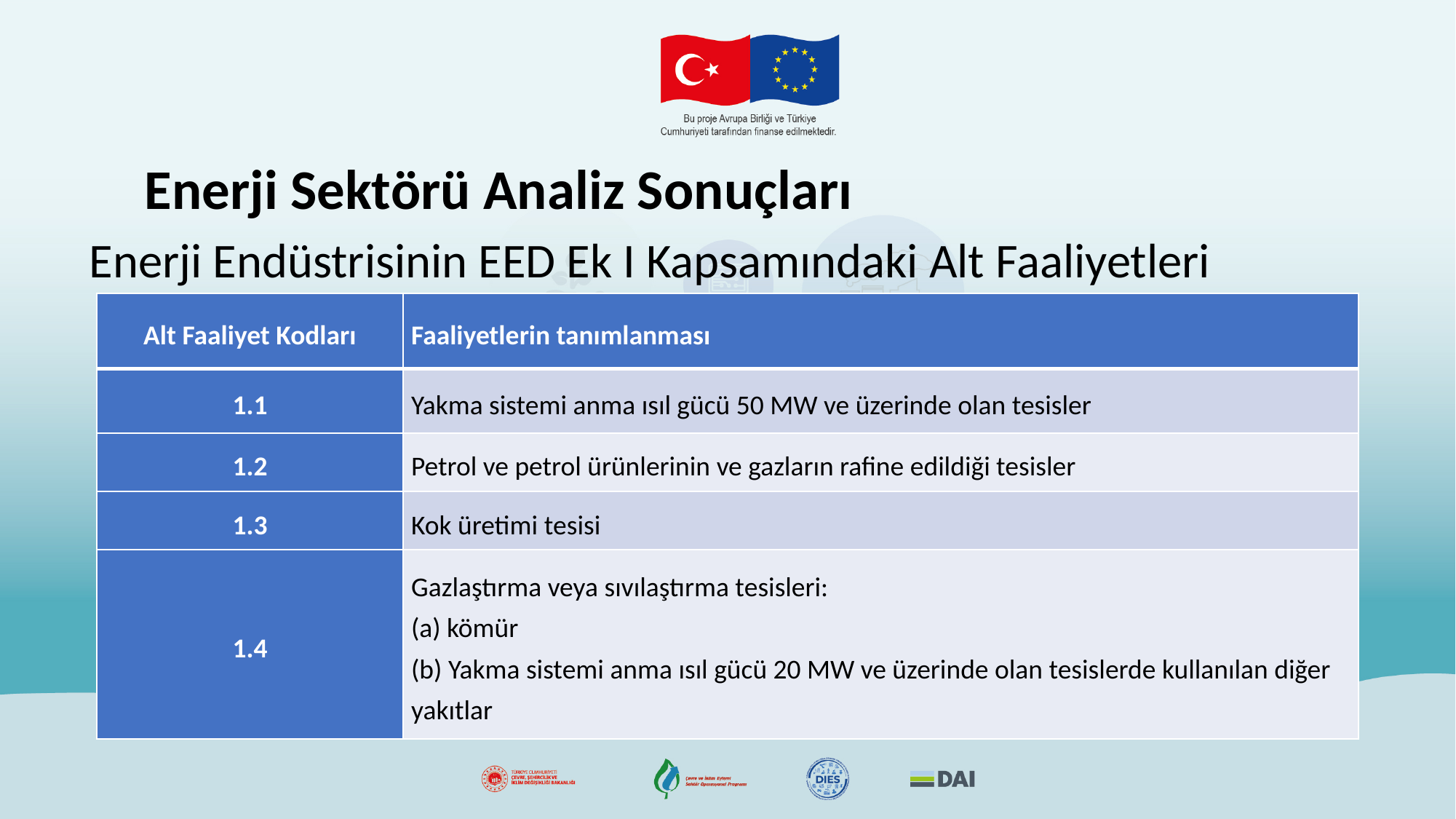

Enerji Endüstrisinin EED Ek I Kapsamındaki Alt Faaliyetleri
Enerji Sektörü Analiz Sonuçları
| Alt Faaliyet Kodları | Faaliyetlerin tanımlanması |
| --- | --- |
| 1.1 | Yakma sistemi anma ısıl gücü 50 MW ve üzerinde olan tesisler |
| 1.2 | Petrol ve petrol ürünlerinin ve gazların rafine edildiği tesisler |
| 1.3 | Kok üretimi tesisi |
| 1.4 | Gazlaştırma veya sıvılaştırma tesisleri: (a) kömür (b) Yakma sistemi anma ısıl gücü 20 MW ve üzerinde olan tesislerde kullanılan diğer yakıtlar |